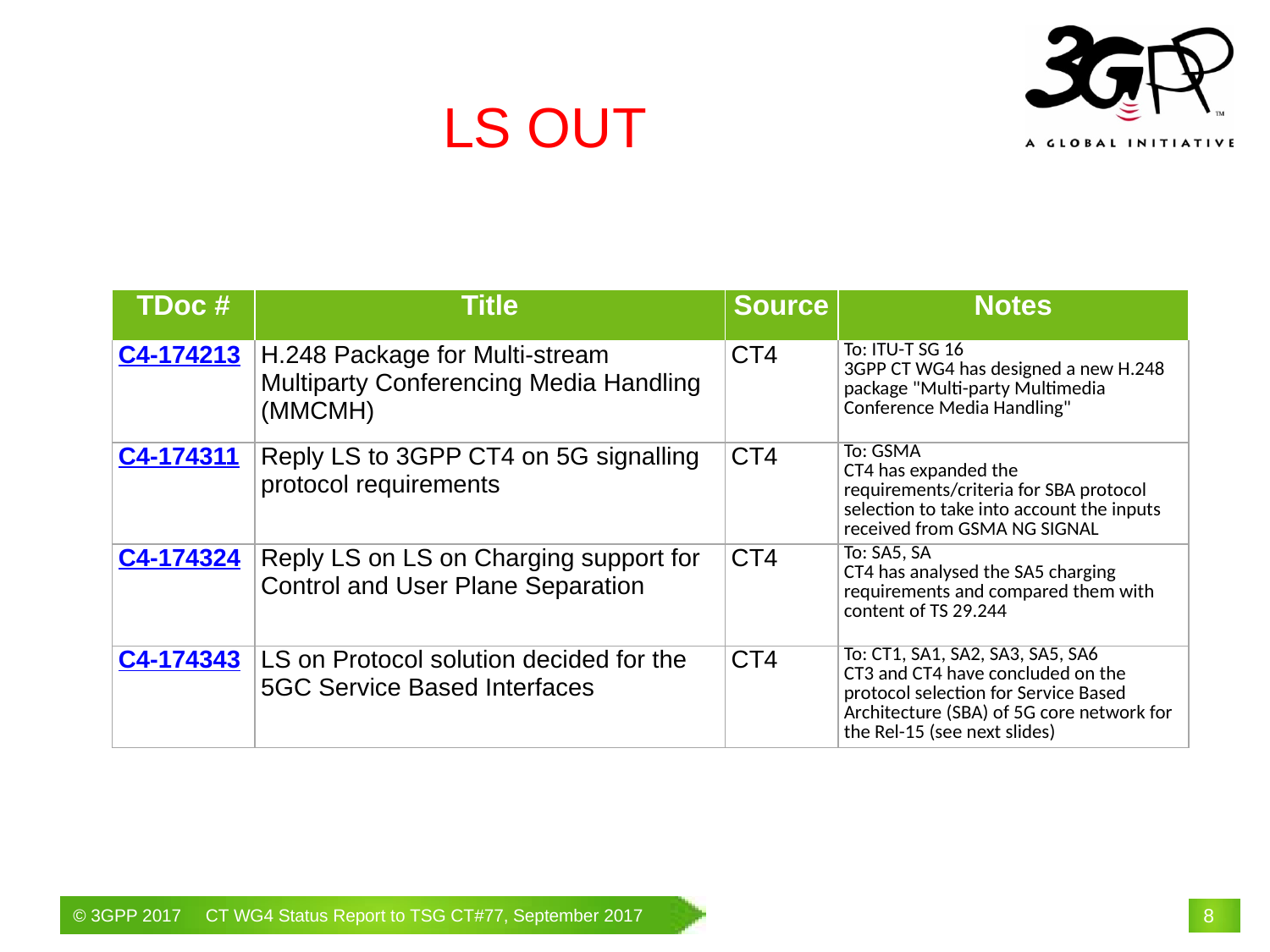

# LS OUT

| TDoc # | Title | Source | Notes |
| --- | --- | --- | --- |
| C4-174213 | H.248 Package for Multi-stream Multiparty Conferencing Media Handling (MMCMH) | CT4 | To: ITU-T SG 16 3GPP CT WG4 has designed a new H.248 package "Multi-party Multimedia Conference Media Handling" |
| C4-174311 | Reply LS to 3GPP CT4 on 5G signalling protocol requirements | CT4 | To: GSMA CT4 has expanded the requirements/criteria for SBA protocol selection to take into account the inputs received from GSMA NG SIGNAL |
| C4-174324 | Reply LS on LS on Charging support for Control and User Plane Separation | CT4 | To: SA5, SA CT4 has analysed the SA5 charging requirements and compared them with content of TS 29.244 |
| C4-174343 | LS on Protocol solution decided for the 5GC Service Based Interfaces | CT4 | To: CT1, SA1, SA2, SA3, SA5, SA6 CT3 and CT4 have concluded on the protocol selection for Service Based Architecture (SBA) of 5G core network for the Rel-15 (see next slides) |